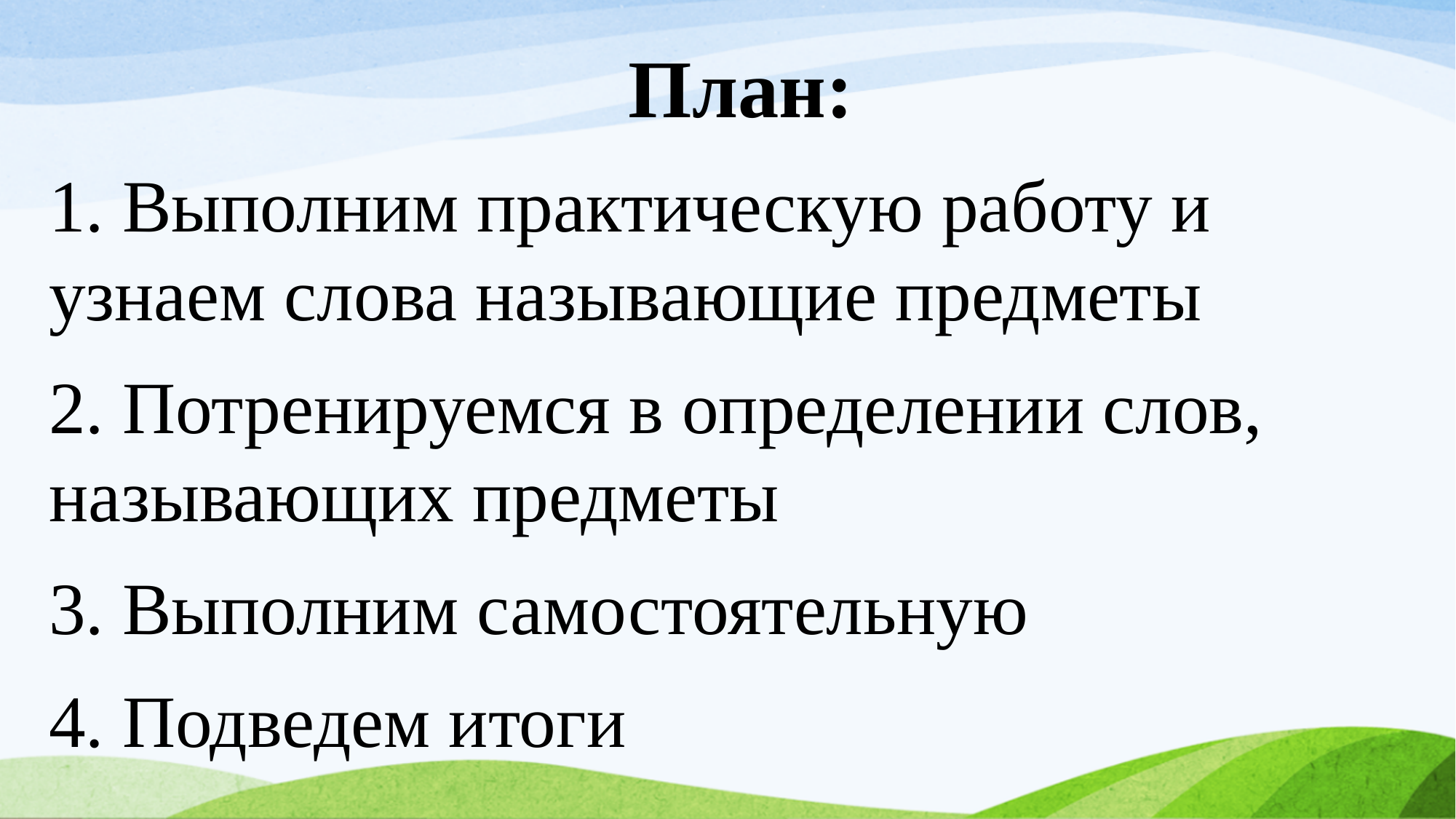

План:
1. Выполним практическую работу и узнаем слова называющие предметы
2. Потренируемся в определении слов, называющих предметы
3. Выполним самостоятельную
4. Подведем итоги